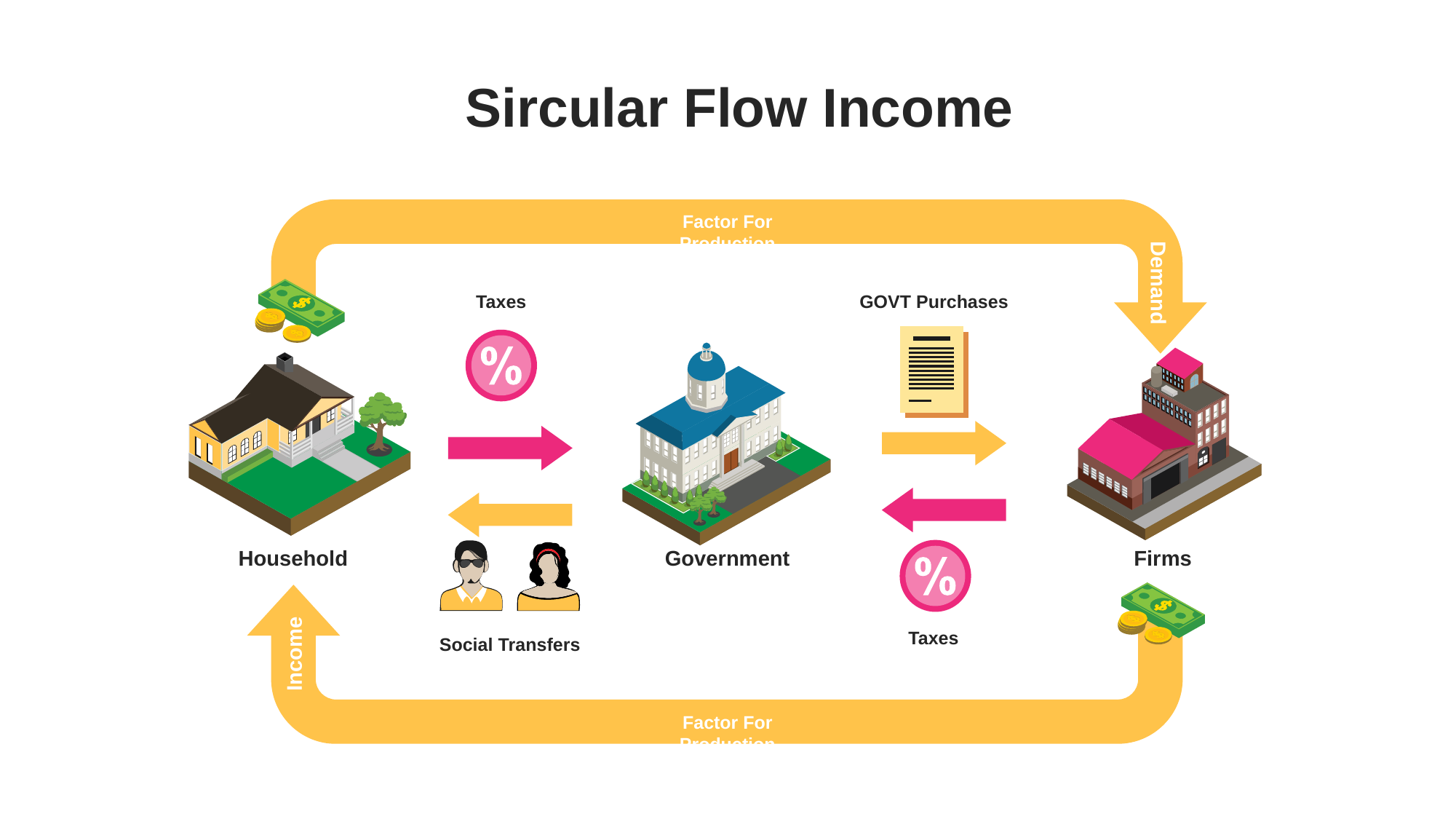

# Sircular Flow Income

Factor For Production
Demand

Taxes
GOVT Purchases

Household
Government
Firms

Taxes
Social Transfers
Income
Factor For Production